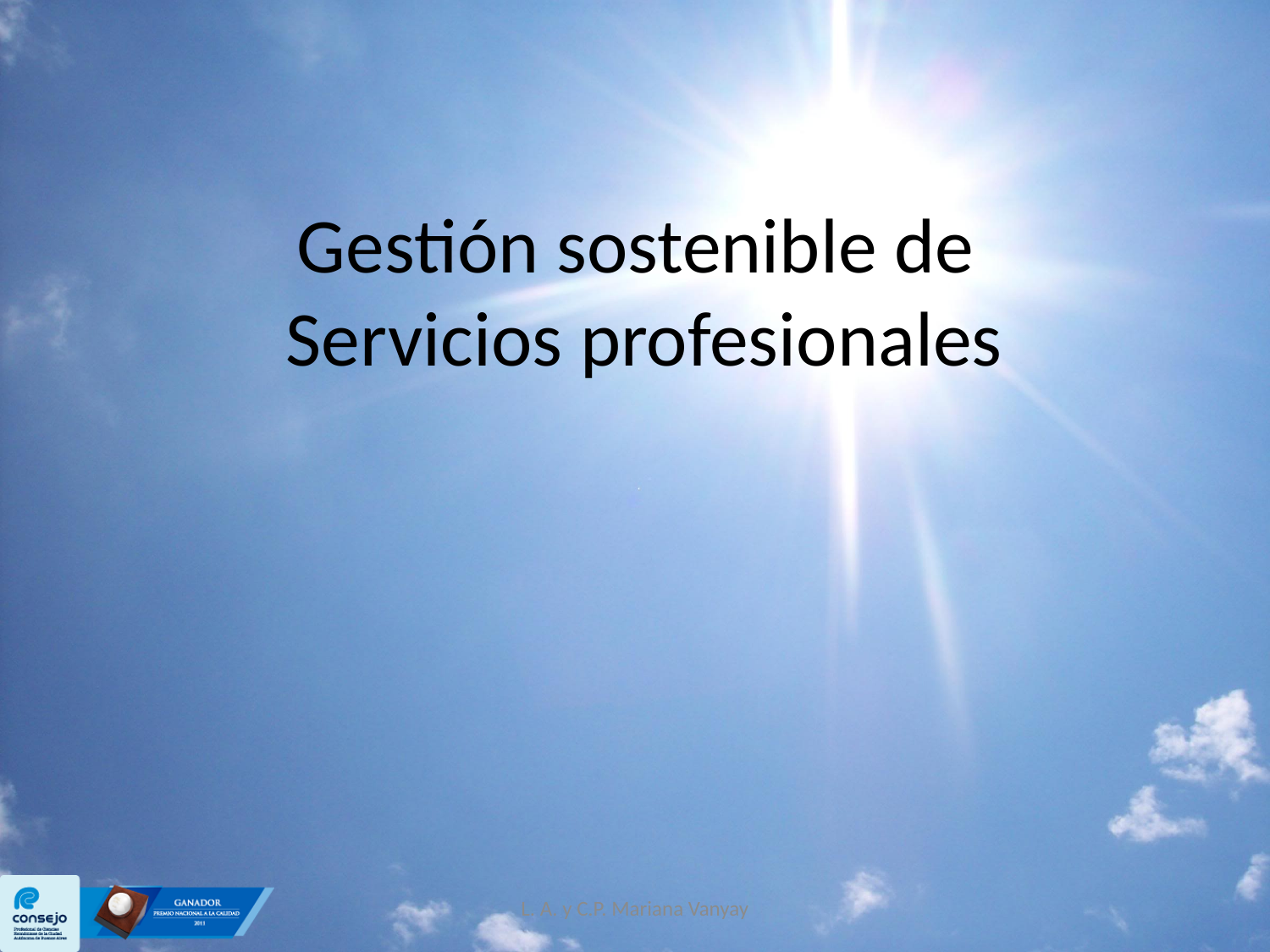

# Gestión sostenible de Servicios profesionales

L. A. y C.P. Mariana Vanyay